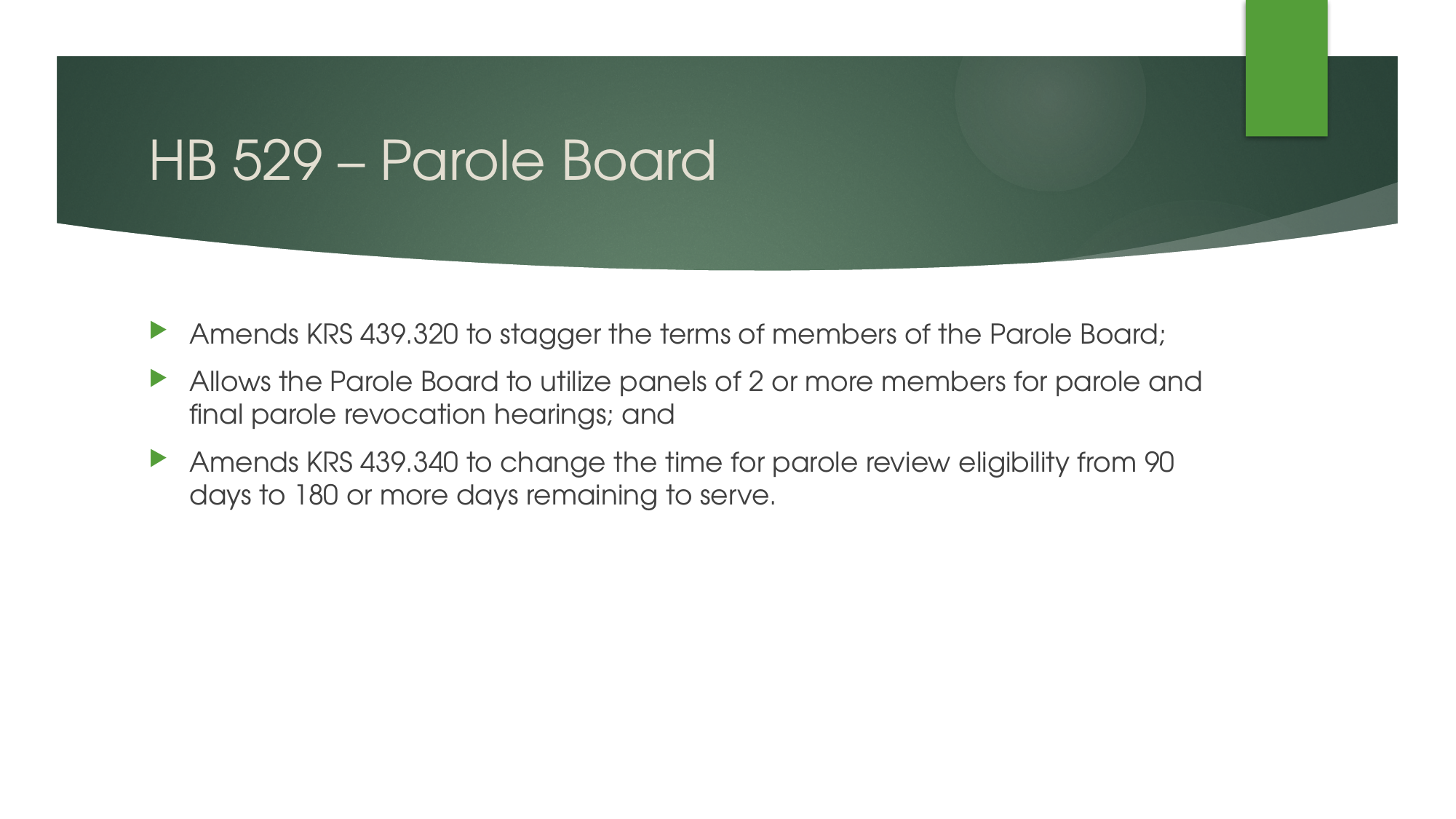

# HB 529 – Parole Board
Amends KRS 439.320 to stagger the terms of members of the Parole Board;
Allows the Parole Board to utilize panels of 2 or more members for parole and final parole revocation hearings; and
Amends KRS 439.340 to change the time for parole review eligibility from 90 days to 180 or more days remaining to serve.